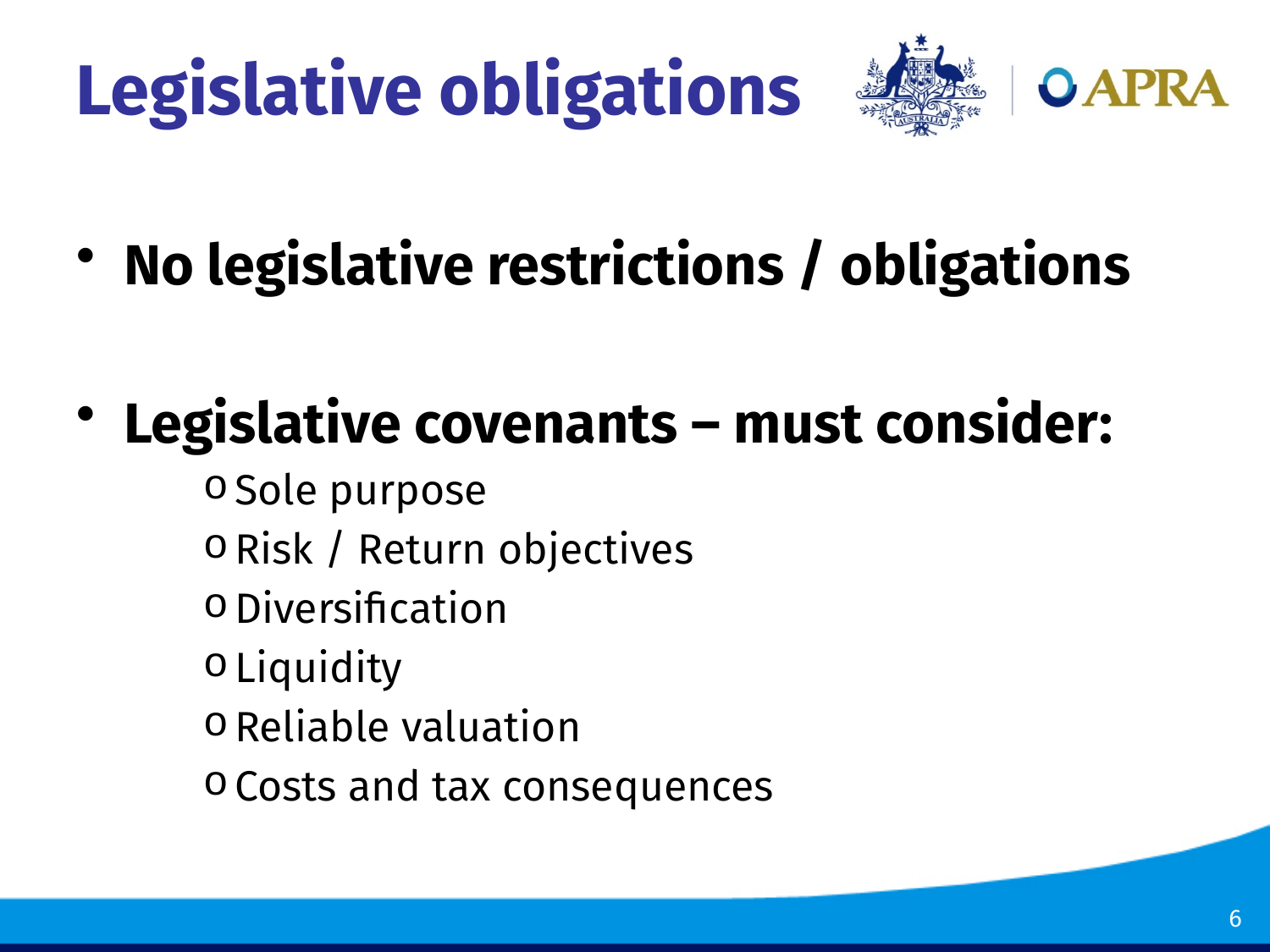

# Legislative obligations
No legislative restrictions / obligations

Legislative covenants – must consider:
Sole purpose
Risk / Return objectives
Diversification
Liquidity
Reliable valuation
Costs and tax consequences

6